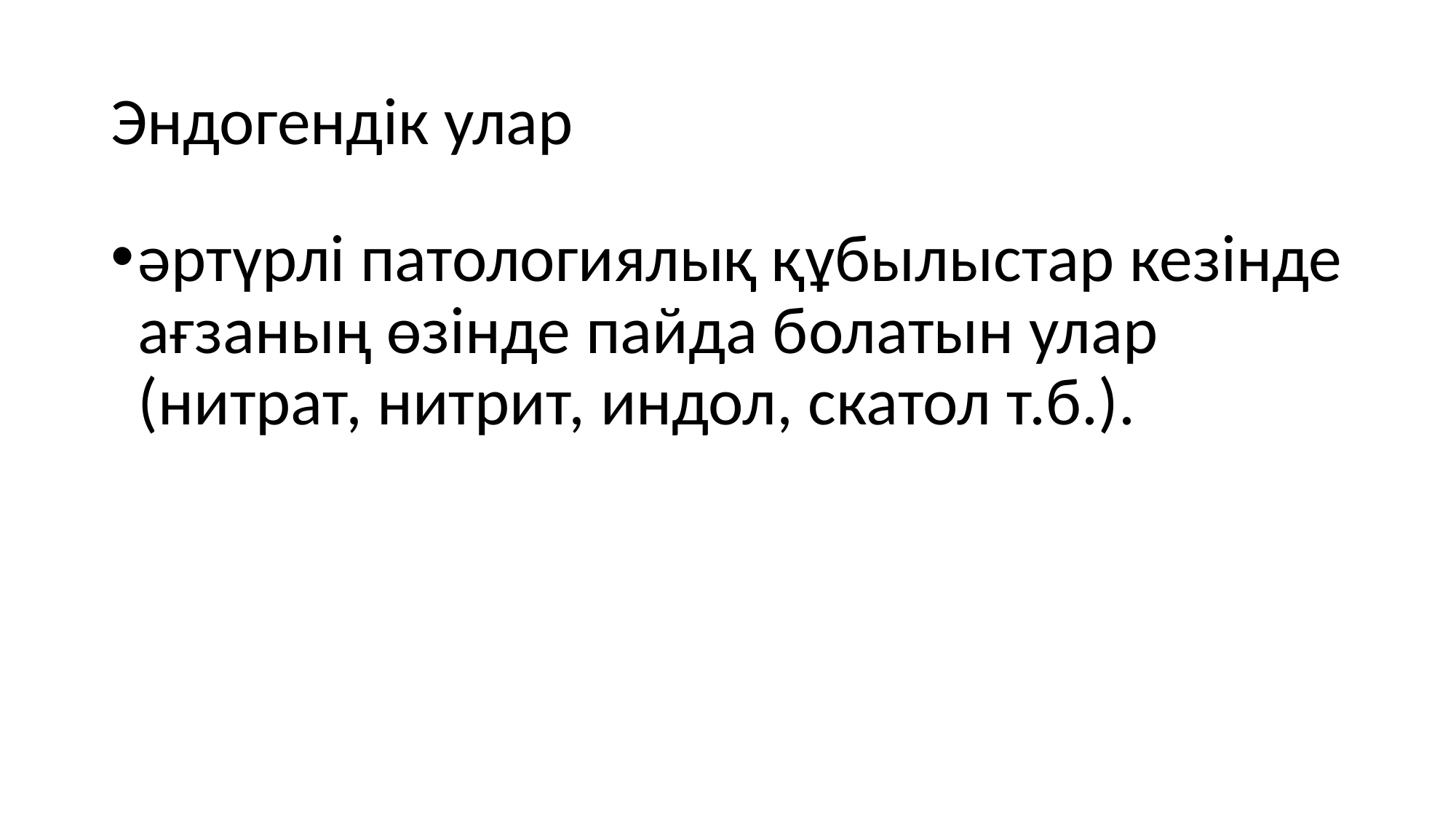

# Эндогендік улар
әртүрлі патологиялық құбылыстар кезінде ағзаның өзінде пайда болатын улар (нитрат, нитрит, индол, скатол т.б.).